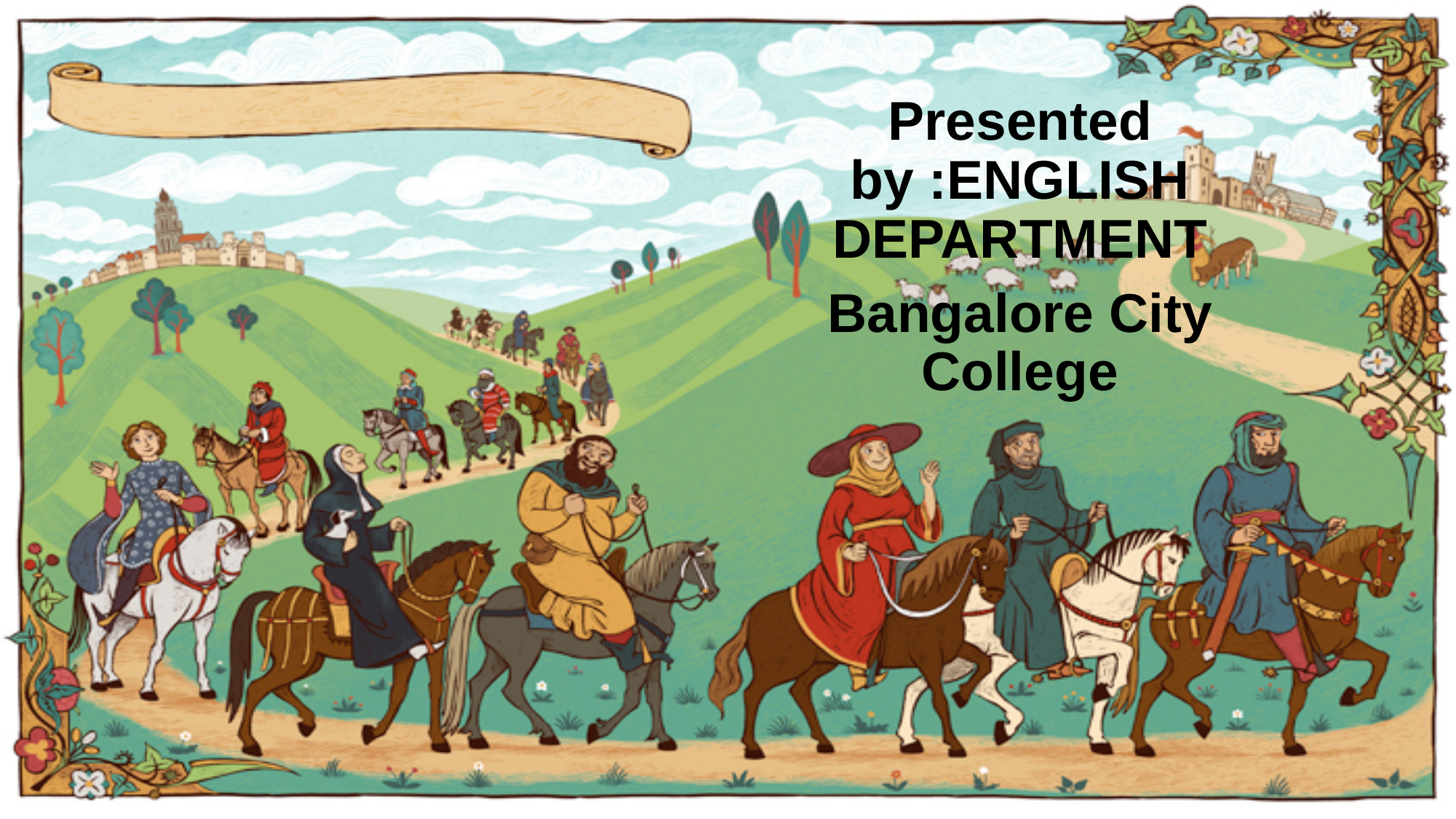

Presented by :ENGLISH DEPARTMENT
Bangalore City College